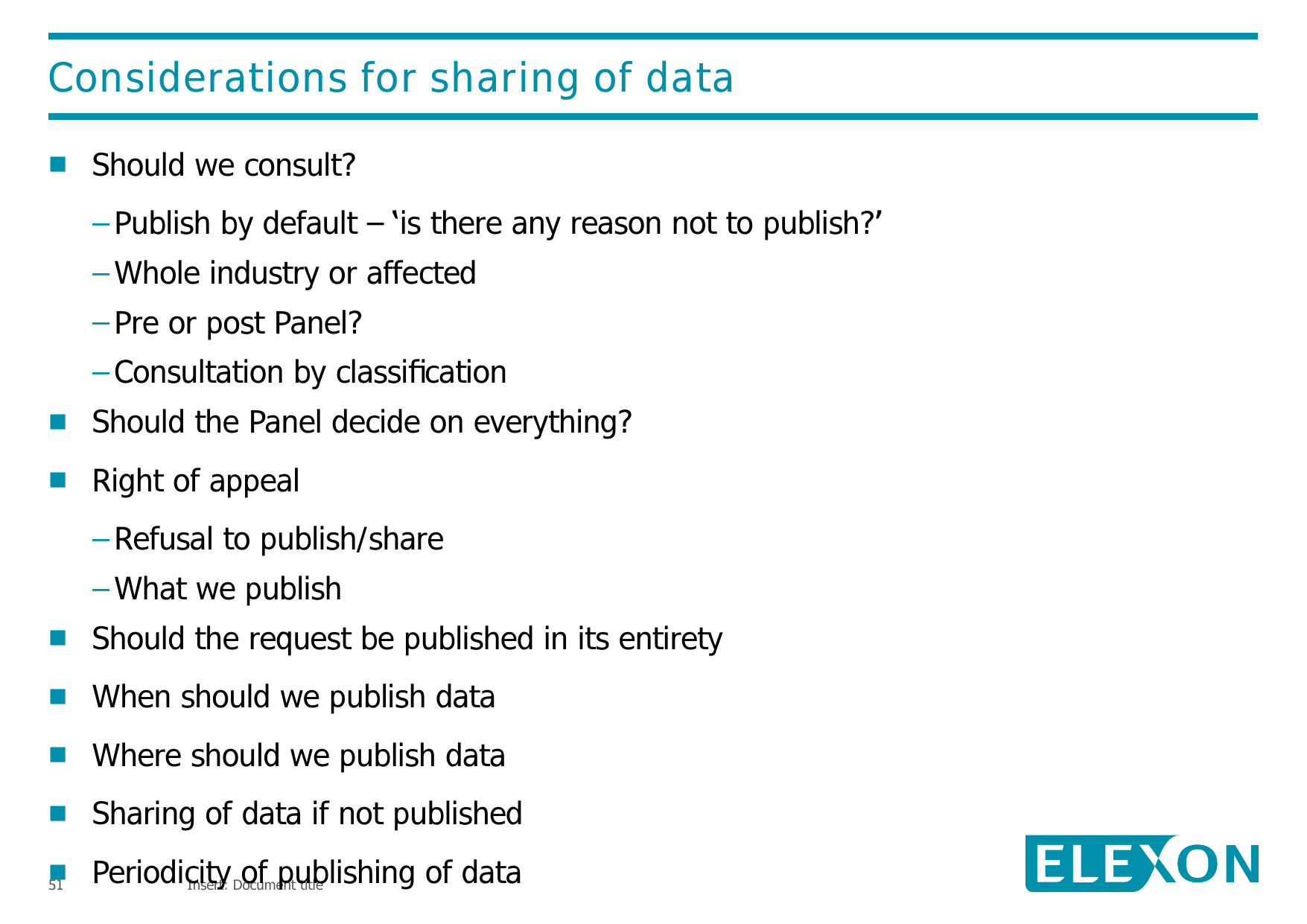

# Considerations for sharing of data
Should we consult?
Publish by default – ‘is there any reason not to publish?’
Whole industry or affected
Pre or post Panel?
Consultation by classification
Should the Panel decide on everything?
Right of appeal
Refusal to publish/share
What we publish
Should the request be published in its entirety
When should we publish data
Where should we publish data
Sharing of data if not published
Periodicity of publishing of data

Insert: Document title
51